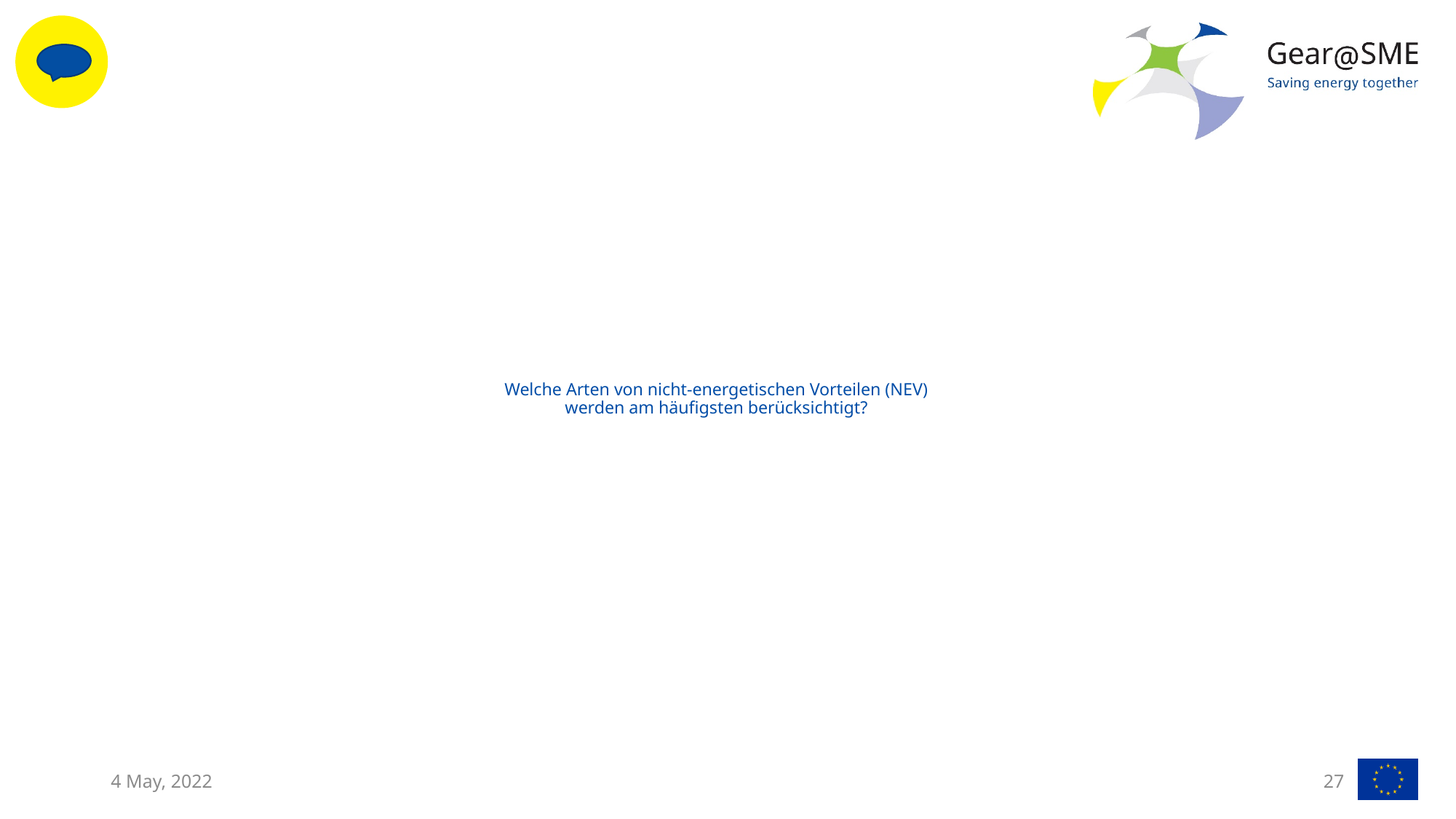

# Welche Arten von nicht-energetischen Vorteilen (NEV) werden am häufigsten berücksichtigt?
4 May, 2022
27